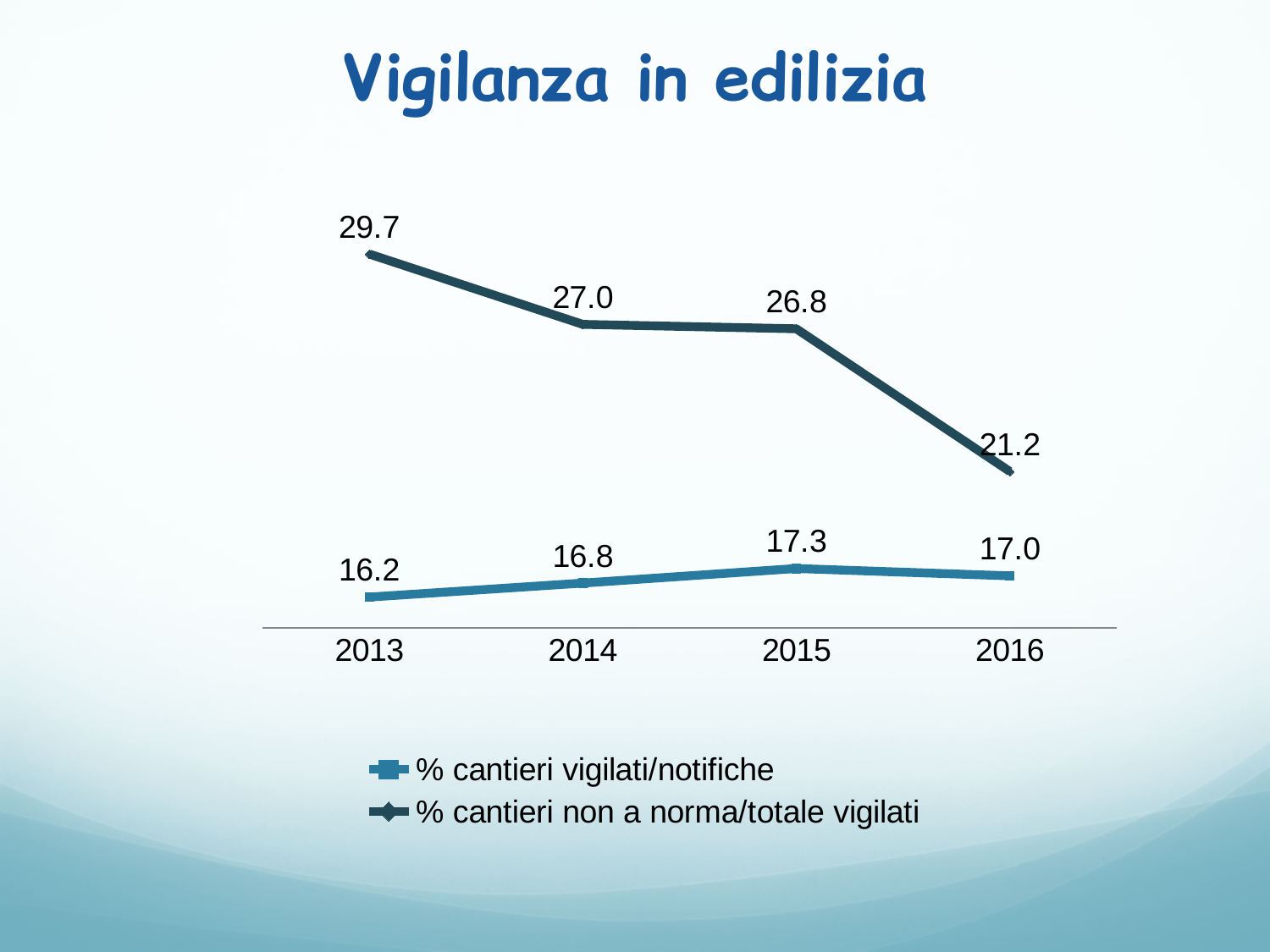

# Vigilanza in edilizia

### Chart

| Category | % cantieri vigilati/notifiche | % cantieri non a norma/totale vigilati |
|---|---|---|
| 2013 | 16.20176589082099 | 29.74862499031681 |
| 2014 | 16.75255449311969 | 26.97225431262359 |
| 2015 | 17.32886207800967 | 26.79841726307592 |
| 2016 | 17.03979161212163 | 21.16461366181413 |